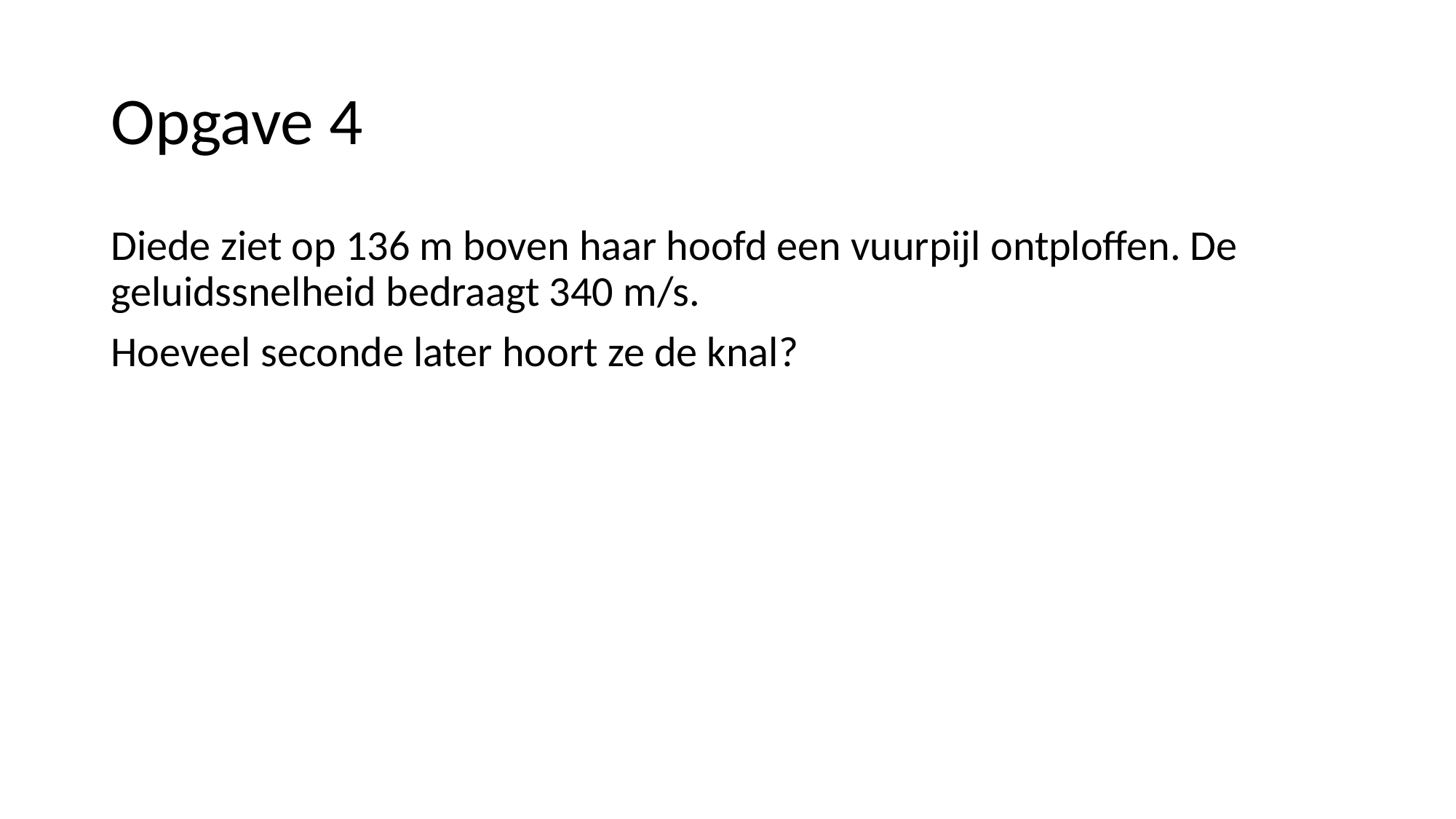

# Opgave 4
Diede ziet op 136 m boven haar hoofd een vuurpijl ontploffen. De geluidssnelheid bedraagt 340 m/s.
Hoeveel seconde later hoort ze de knal?